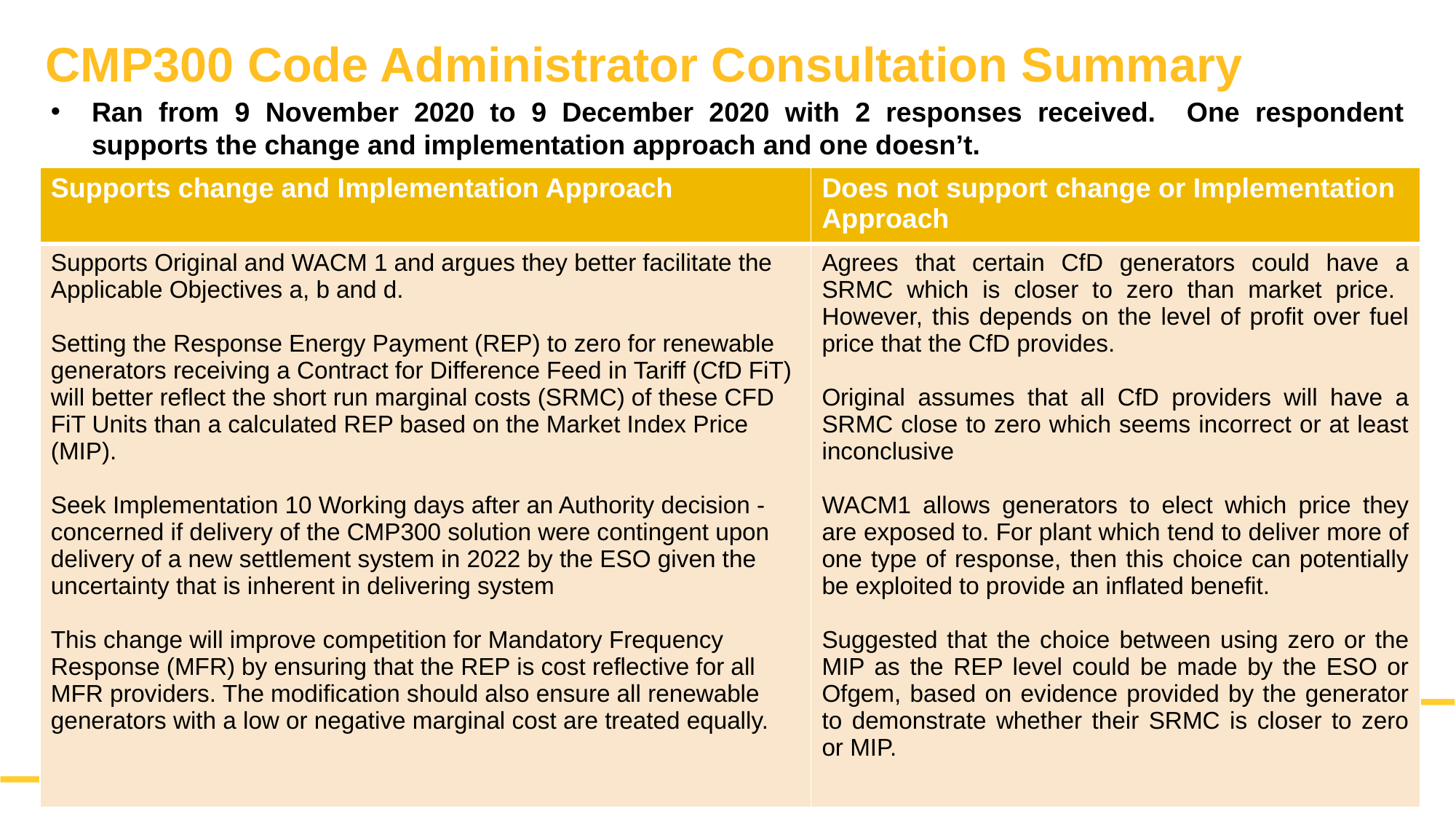

# CMP300 Code Administrator Consultation Summary
Ran from 9 November 2020 to 9 December 2020 with 2 responses received.  One respondent supports the change and implementation approach and one doesn’t.

| Supports change and Implementation Approach | Does not support change or Implementation Approach |
| --- | --- |
| Supports Original and WACM 1 and argues they better facilitate the Applicable Objectives a, b and d. Setting the Response Energy Payment (REP) to zero for renewable generators receiving a Contract for Difference Feed in Tariff (CfD FiT) will better reflect the short run marginal costs (SRMC) of these CFD FiT Units than a calculated REP based on the Market Index Price (MIP). Seek Implementation 10 Working days after an Authority decision - concerned if delivery of the CMP300 solution were contingent upon delivery of a new settlement system in 2022 by the ESO given the uncertainty that is inherent in delivering system This change will improve competition for Mandatory Frequency Response (MFR) by ensuring that the REP is cost reflective for all MFR providers. The modification should also ensure all renewable generators with a low or negative marginal cost are treated equally. | Agrees that certain CfD generators could have a SRMC which is closer to zero than market price. However, this depends on the level of profit over fuel price that the CfD provides. Original assumes that all CfD providers will have a SRMC close to zero which seems incorrect or at least inconclusive WACM1 allows generators to elect which price they are exposed to. For plant which tend to deliver more of one type of response, then this choice can potentially be exploited to provide an inflated benefit. Suggested that the choice between using zero or the MIP as the REP level could be made by the ESO or Ofgem, based on evidence provided by the generator to demonstrate whether their SRMC is closer to zero or MIP. |